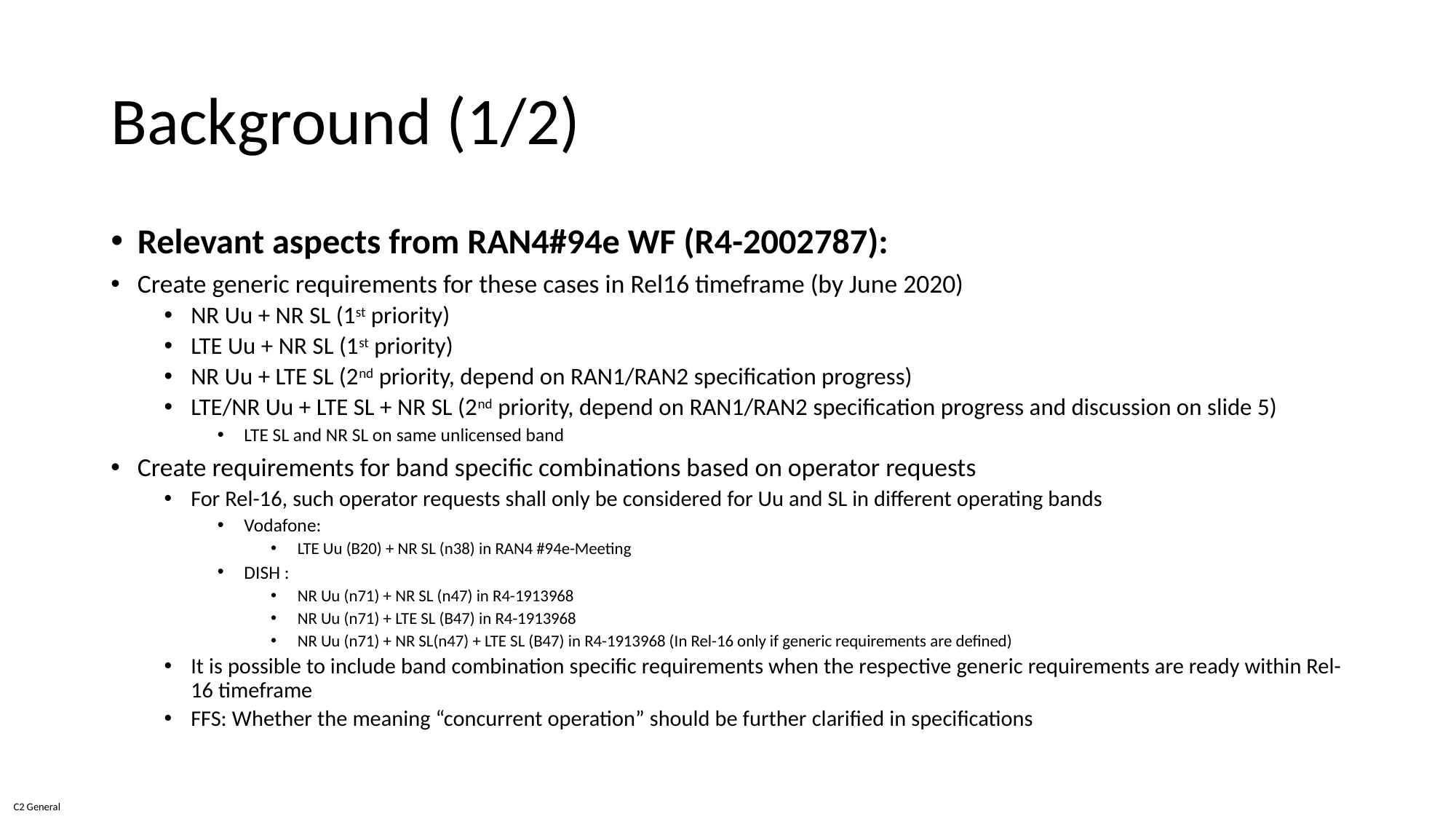

# Background (1/2)
Relevant aspects from RAN4#94e WF (R4-2002787):
Create generic requirements for these cases in Rel16 timeframe (by June 2020)
NR Uu + NR SL (1st priority)
LTE Uu + NR SL (1st priority)
NR Uu + LTE SL (2nd priority, depend on RAN1/RAN2 specification progress)
LTE/NR Uu + LTE SL + NR SL (2nd priority, depend on RAN1/RAN2 specification progress and discussion on slide 5)
LTE SL and NR SL on same unlicensed band
Create requirements for band specific combinations based on operator requests
For Rel-16, such operator requests shall only be considered for Uu and SL in different operating bands
Vodafone:
LTE Uu (B20) + NR SL (n38) in RAN4 #94e-Meeting
DISH :
NR Uu (n71) + NR SL (n47) in R4-1913968
NR Uu (n71) + LTE SL (B47) in R4-1913968
NR Uu (n71) + NR SL(n47) + LTE SL (B47) in R4-1913968 (In Rel-16 only if generic requirements are defined)
It is possible to include band combination specific requirements when the respective generic requirements are ready within Rel-16 timeframe
FFS: Whether the meaning “concurrent operation” should be further clarified in specifications